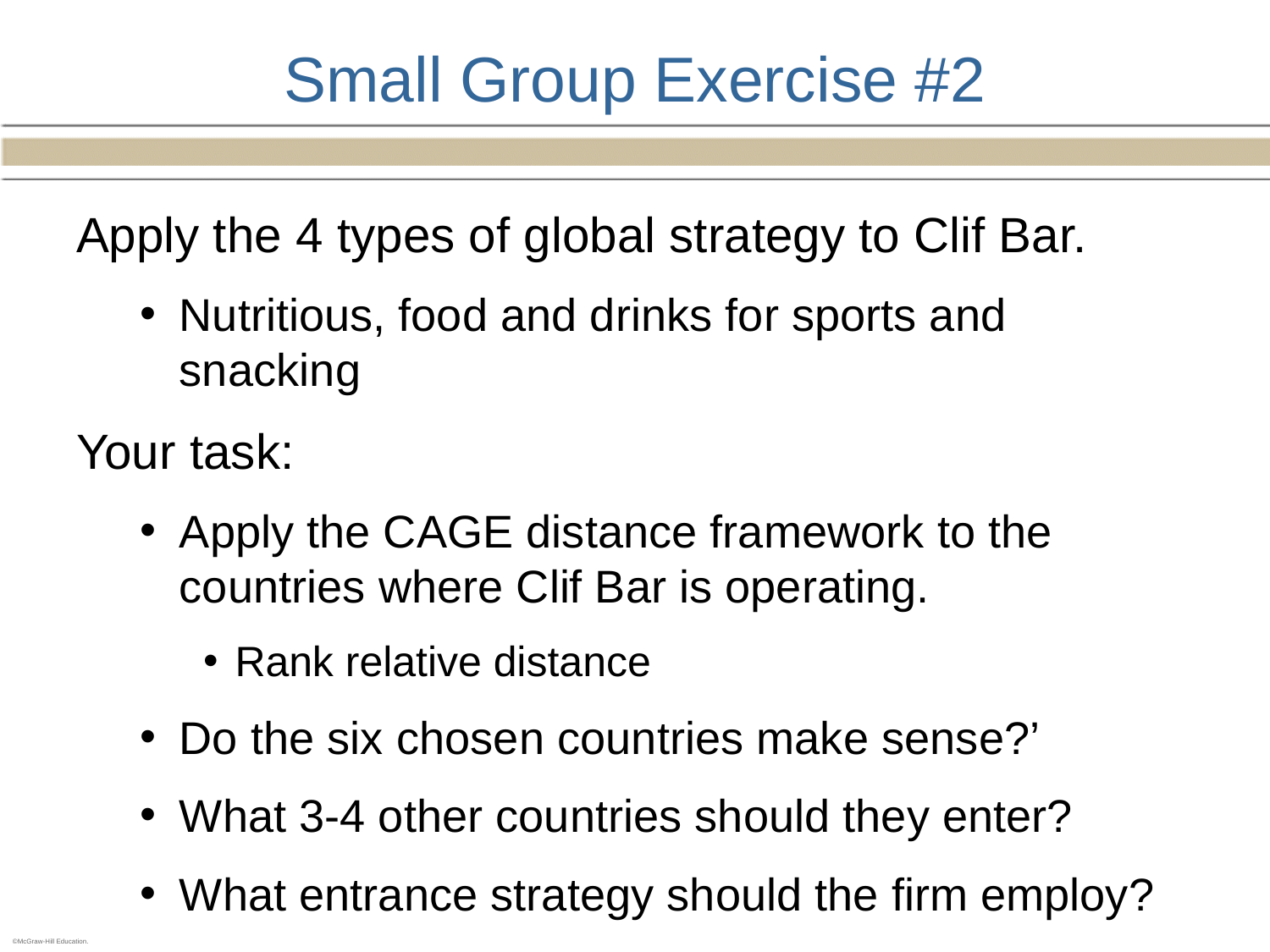

# Small Group Exercise #2
Apply the 4 types of global strategy to Clif Bar.
Nutritious, food and drinks for sports and snacking
Your task:
Apply the CAGE distance framework to the countries where Clif Bar is operating.
Rank relative distance
Do the six chosen countries make sense?’
What 3-4 other countries should they enter?
What entrance strategy should the firm employ?